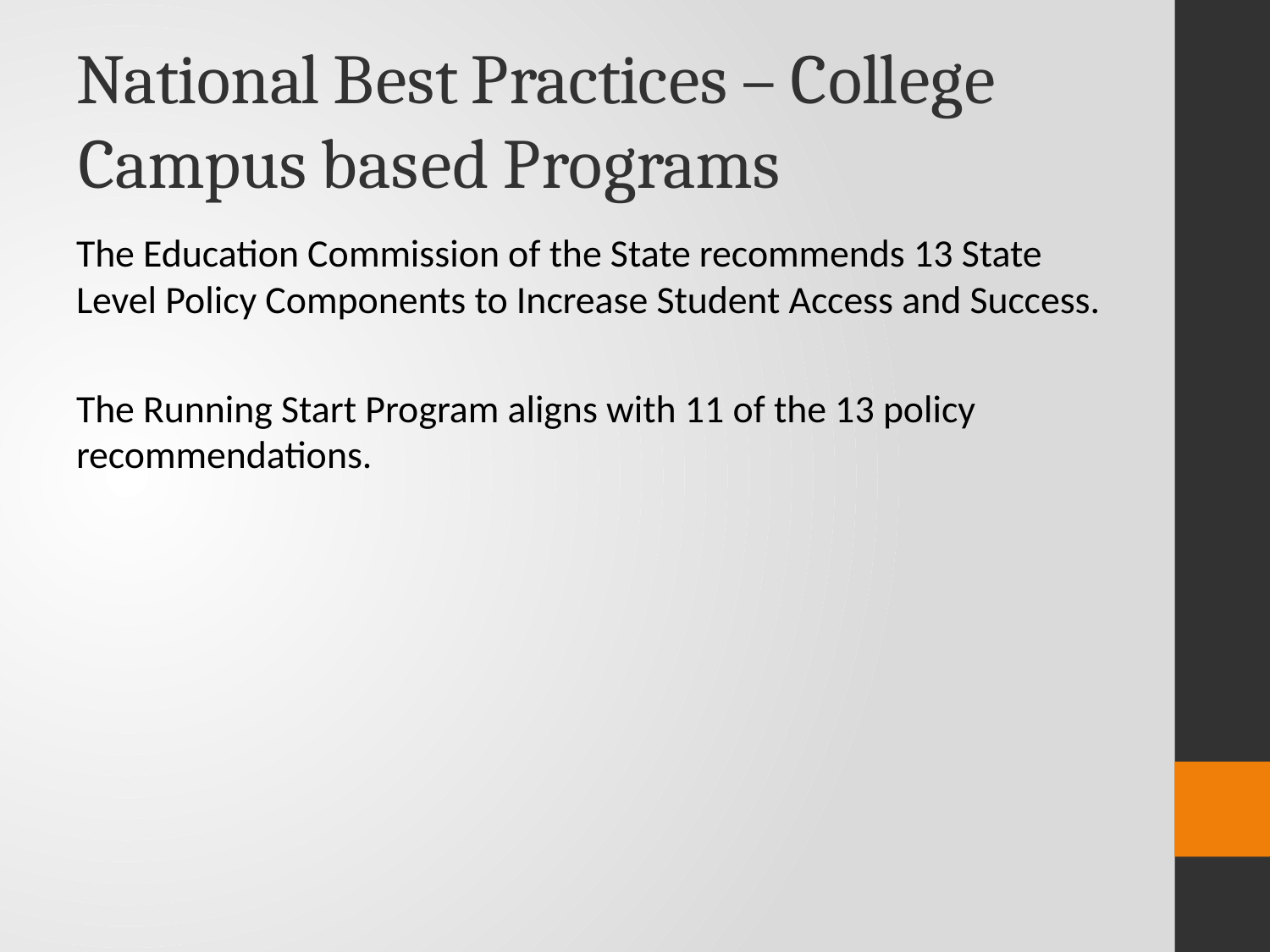

# National Best Practices – College Campus based Programs
The Education Commission of the State recommends 13 State Level Policy Components to Increase Student Access and Success.

The Running Start Program aligns with 11 of the 13 policy recommendations.